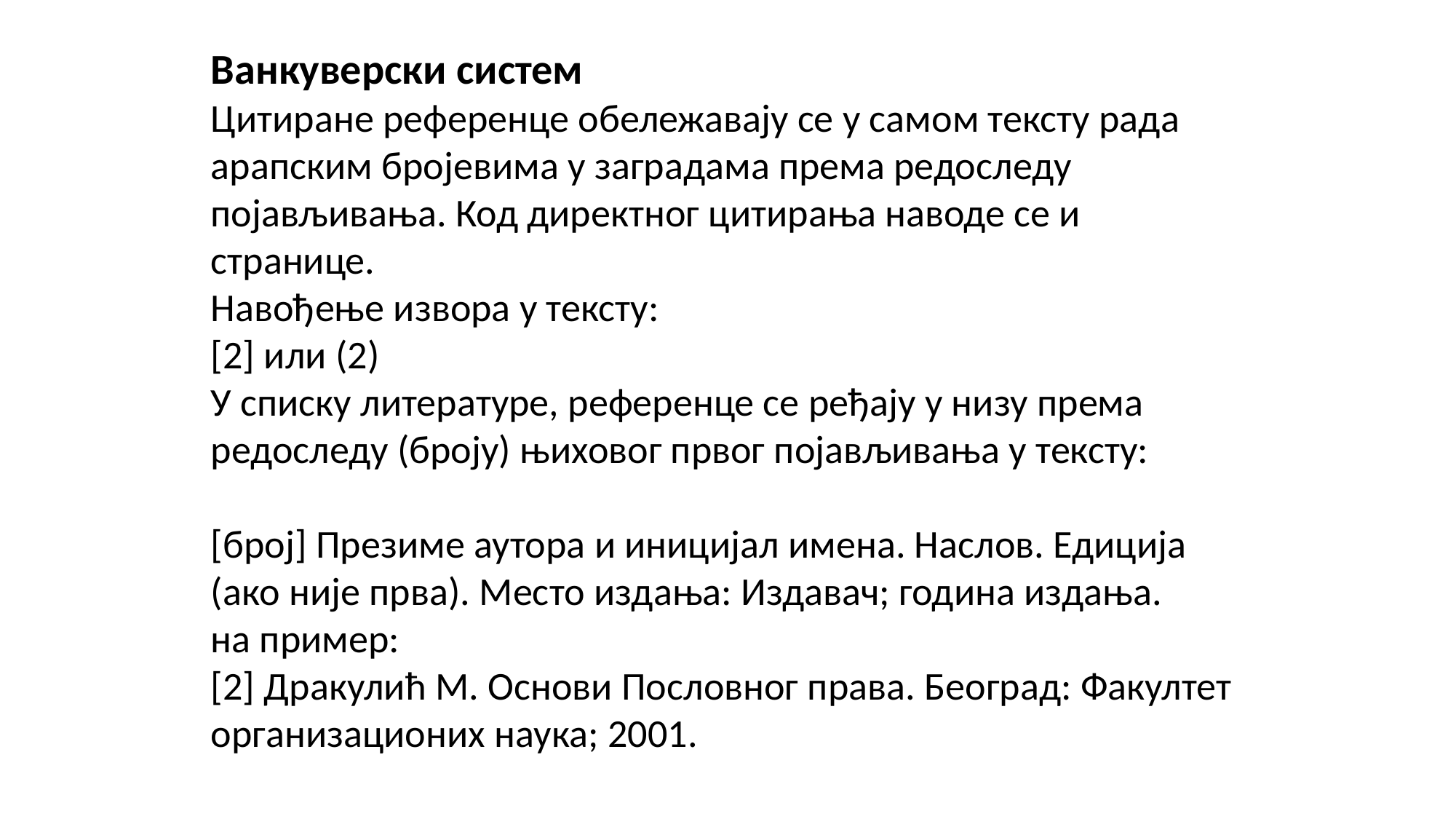

Ванкуверски систем
Цитиране референце обележавају се у самом тексту рада арапским бројевима у заградама према редоследу појављивања. Код директног цитирања наводе се и странице.
Навођење извора у тексту:
[2] или (2)
У списку литературе, референце се ређају у низу према редоследу (броју) њиховог првог појављивања у тексту:

[број] Презиме аутора и иницијал имена. Наслов. Едиција (ако није прва). Место издања: Издавач; година издања.
на пример:
[2] Дракулић М. Основи Пословног права. Београд: Факултет организационих наука; 2001.